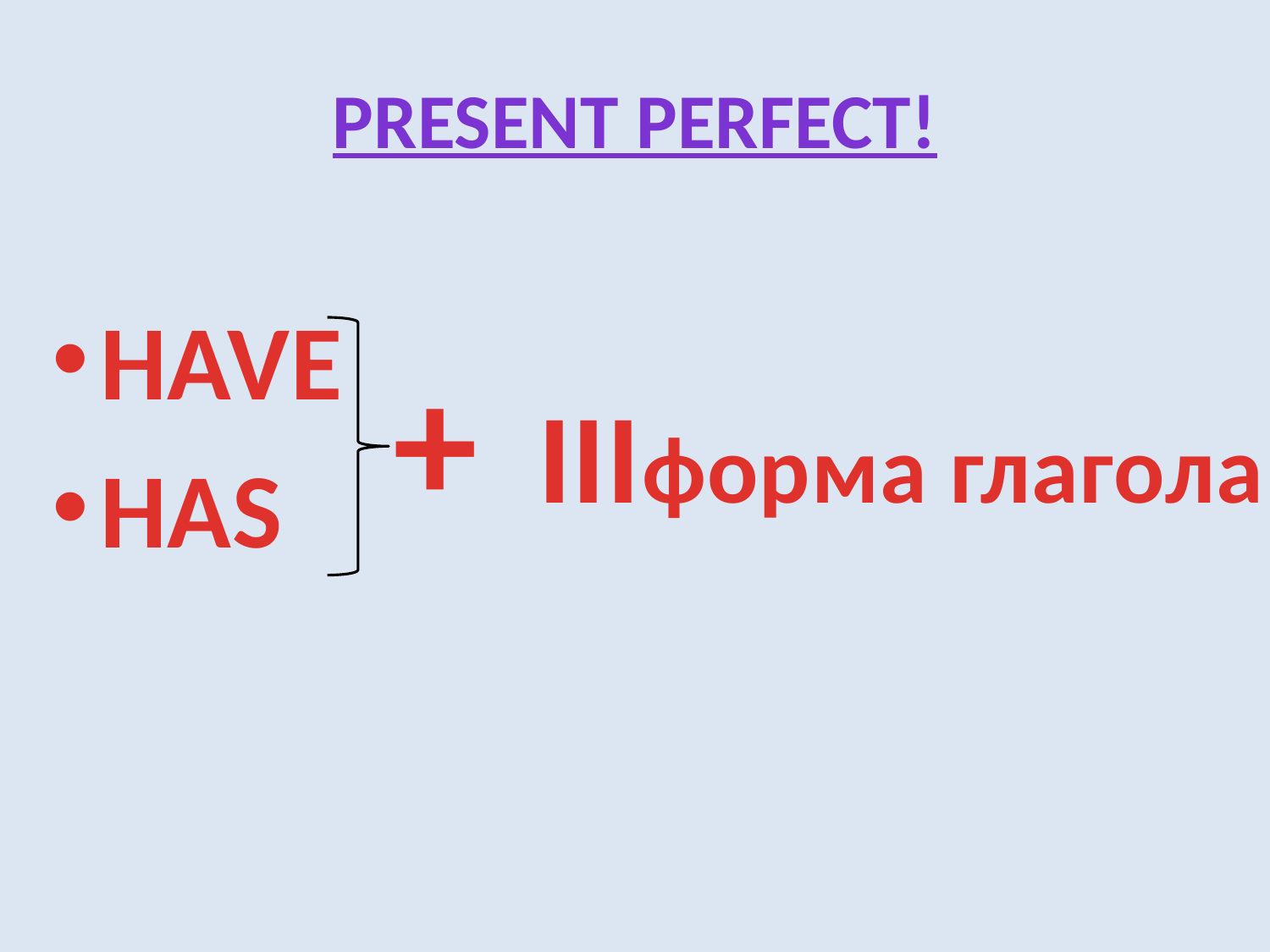

# Present Perfect!
HAVE
HAS

+  IIIформа глагола